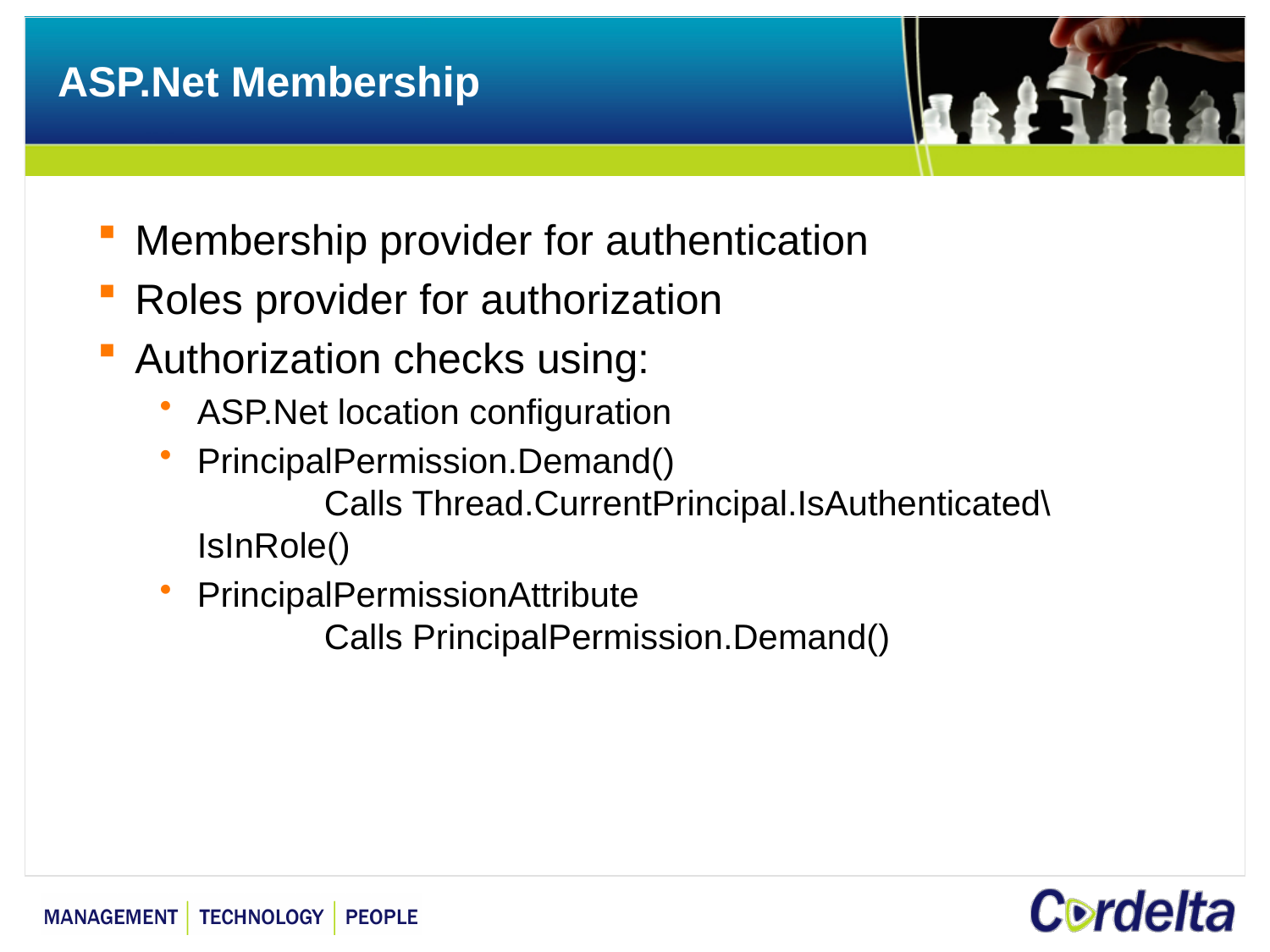

# ASP.Net Membership
Membership provider for authentication
Roles provider for authorization
Authorization checks using:
ASP.Net location configuration
PrincipalPermission.Demand()
	Calls Thread.CurrentPrincipal.IsAuthenticated\IsInRole()
PrincipalPermissionAttribute
	Calls PrincipalPermission.Demand()